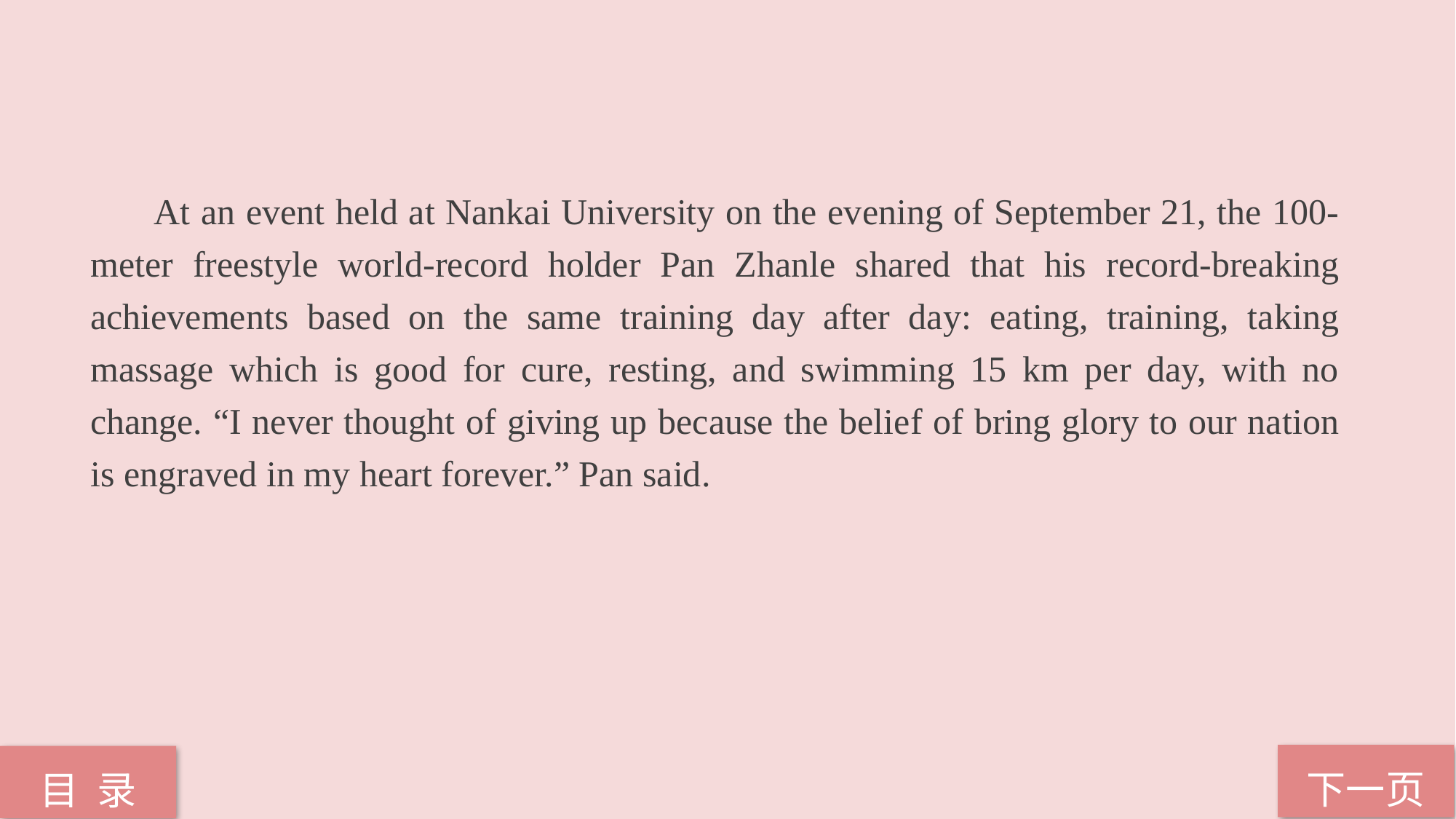

At an event held at Nankai University on the evening of September 21, the 100-meter freestyle world-record holder Pan Zhanle shared that his record-breaking achievements based on the same training day after day: eating, training, taking massage which is good for cure, resting, and swimming 15 km per day, with no change. “I never thought of giving up because the belief of bring glory to our nation is engraved in my heart forever.” Pan said.